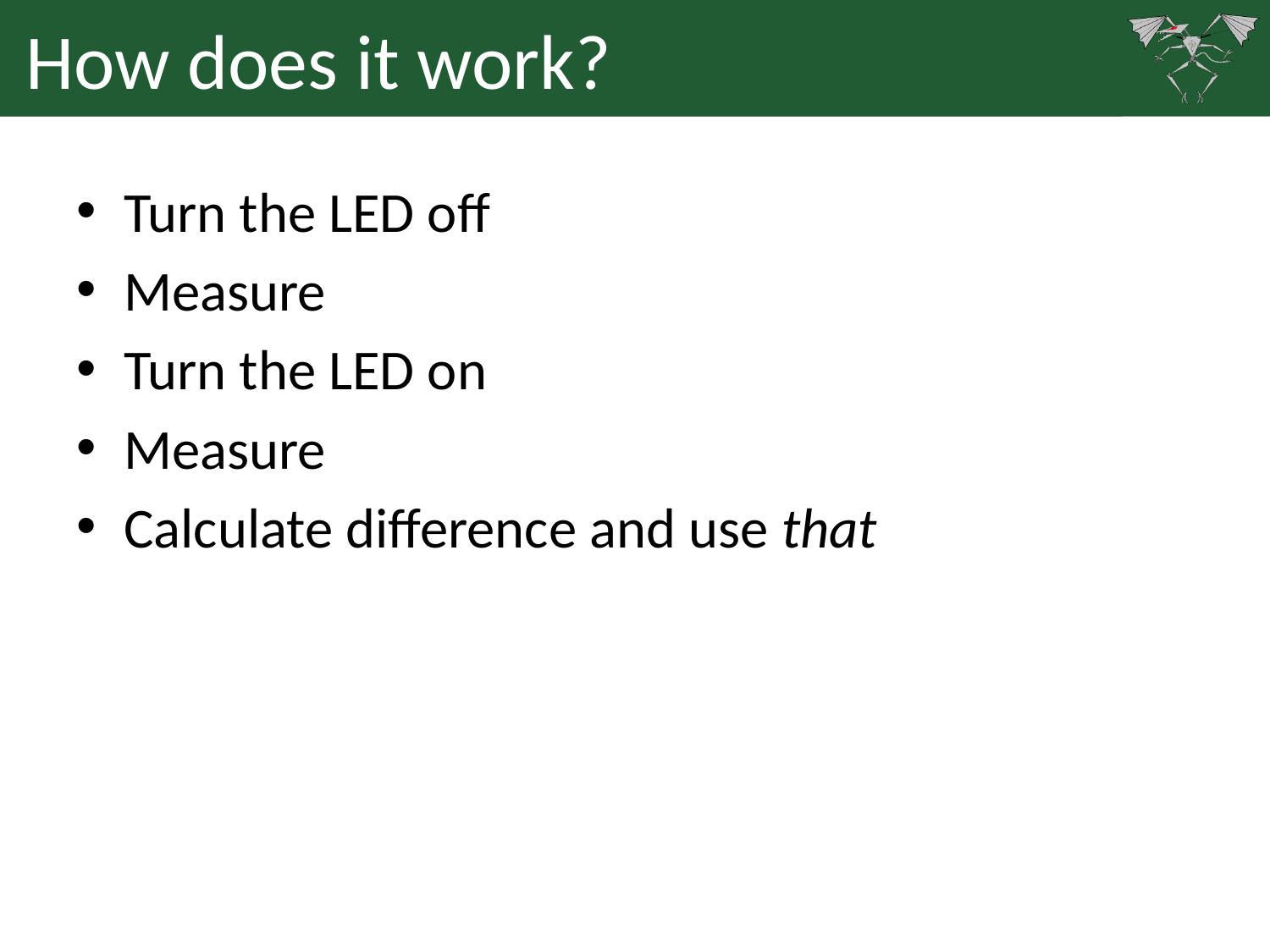

# How does it work?
Turn the LED off
Measure
Turn the LED on
Measure
Calculate difference and use that